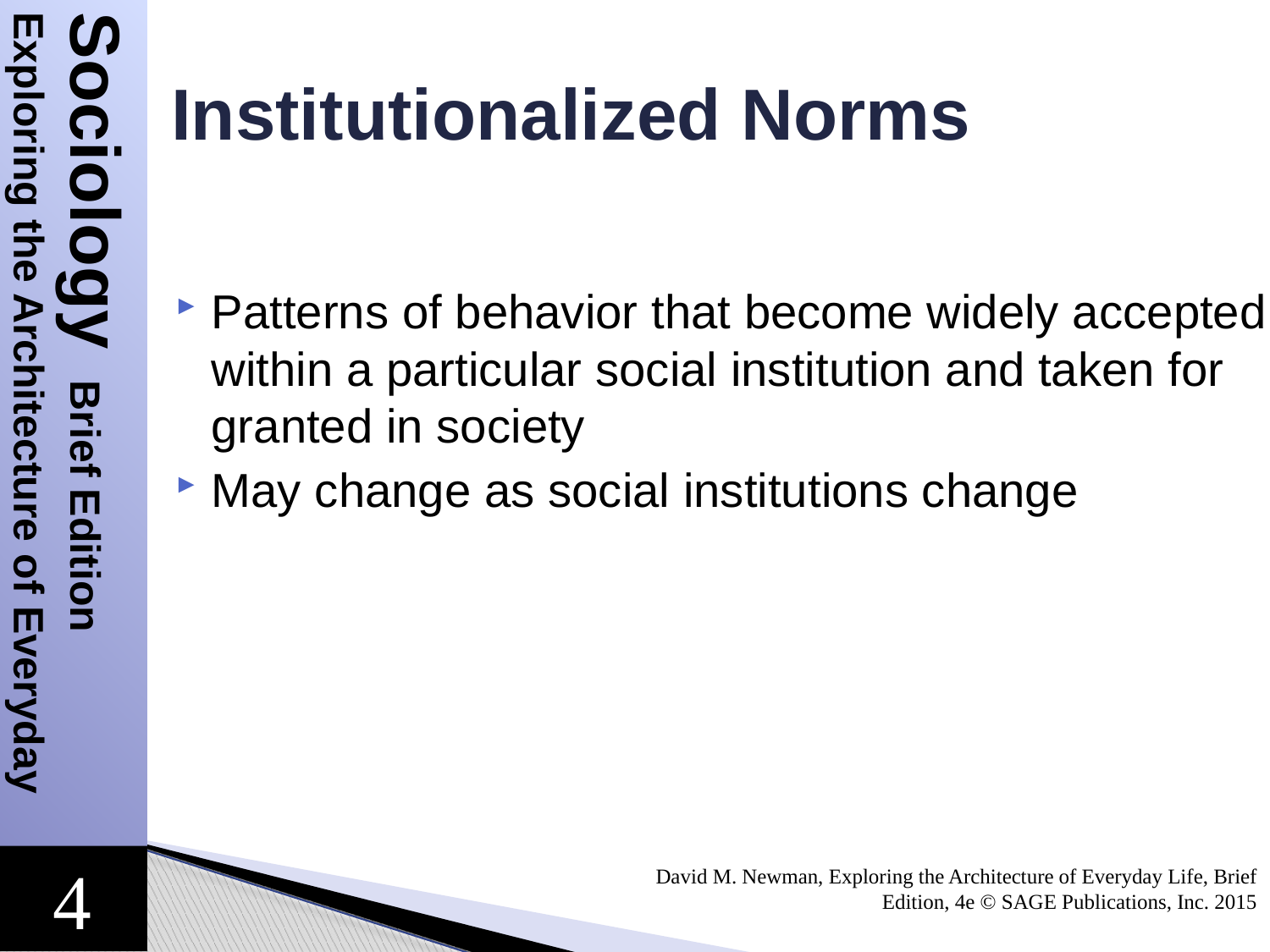

# Institutionalized Norms
Patterns of behavior that become widely accepted within a particular social institution and taken for granted in society
May change as social institutions change
David M. Newman, Exploring the Architecture of Everyday Life, Brief Edition, 4e © SAGE Publications, Inc. 2015